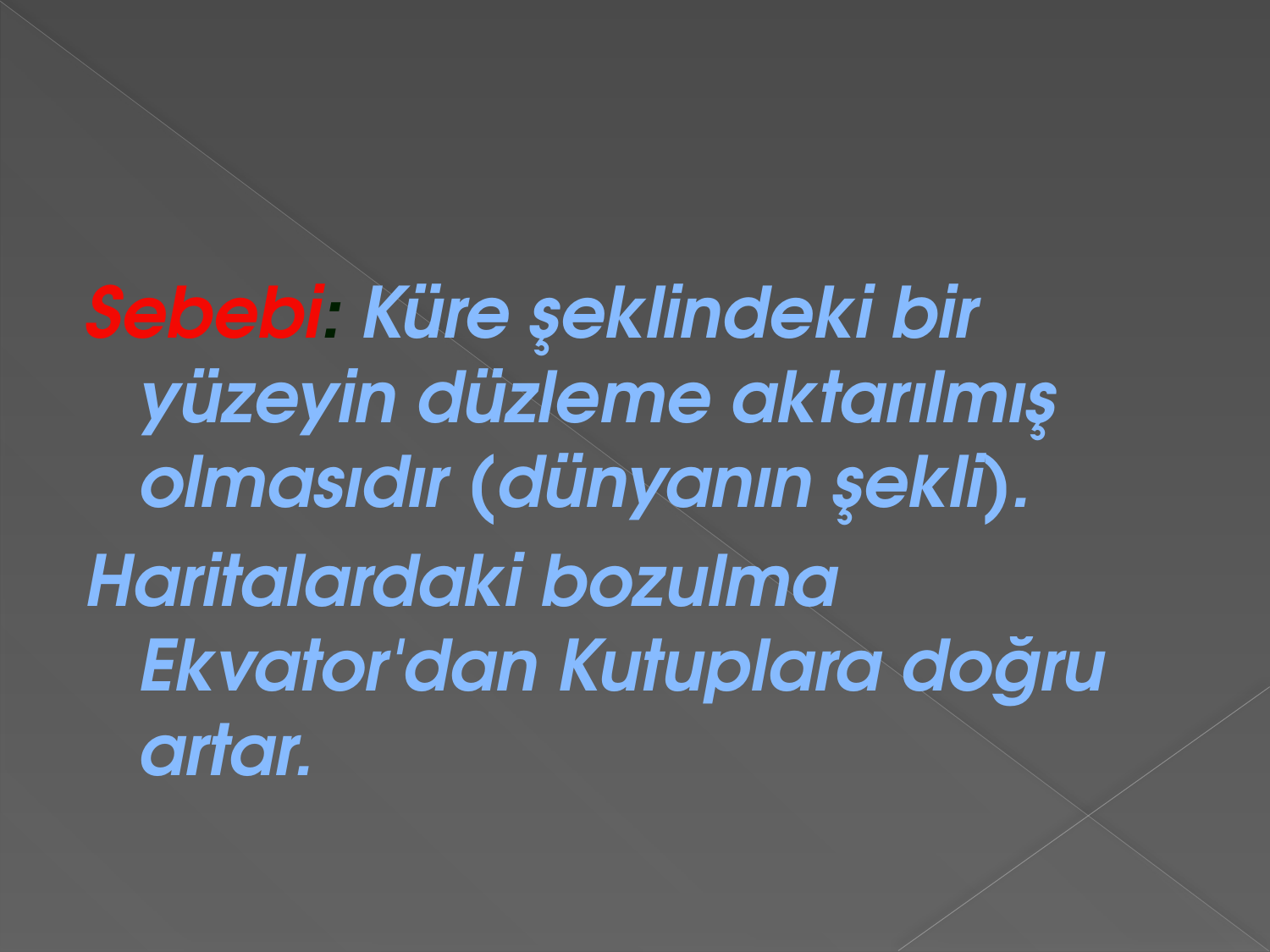

Sebebi: Küre şeklindeki bir yüzeyin düzleme aktarılmış olmasıdır (dünyanın şekli).
Haritalardaki bozulma Ekvator'dan Kutuplara doğru artar.